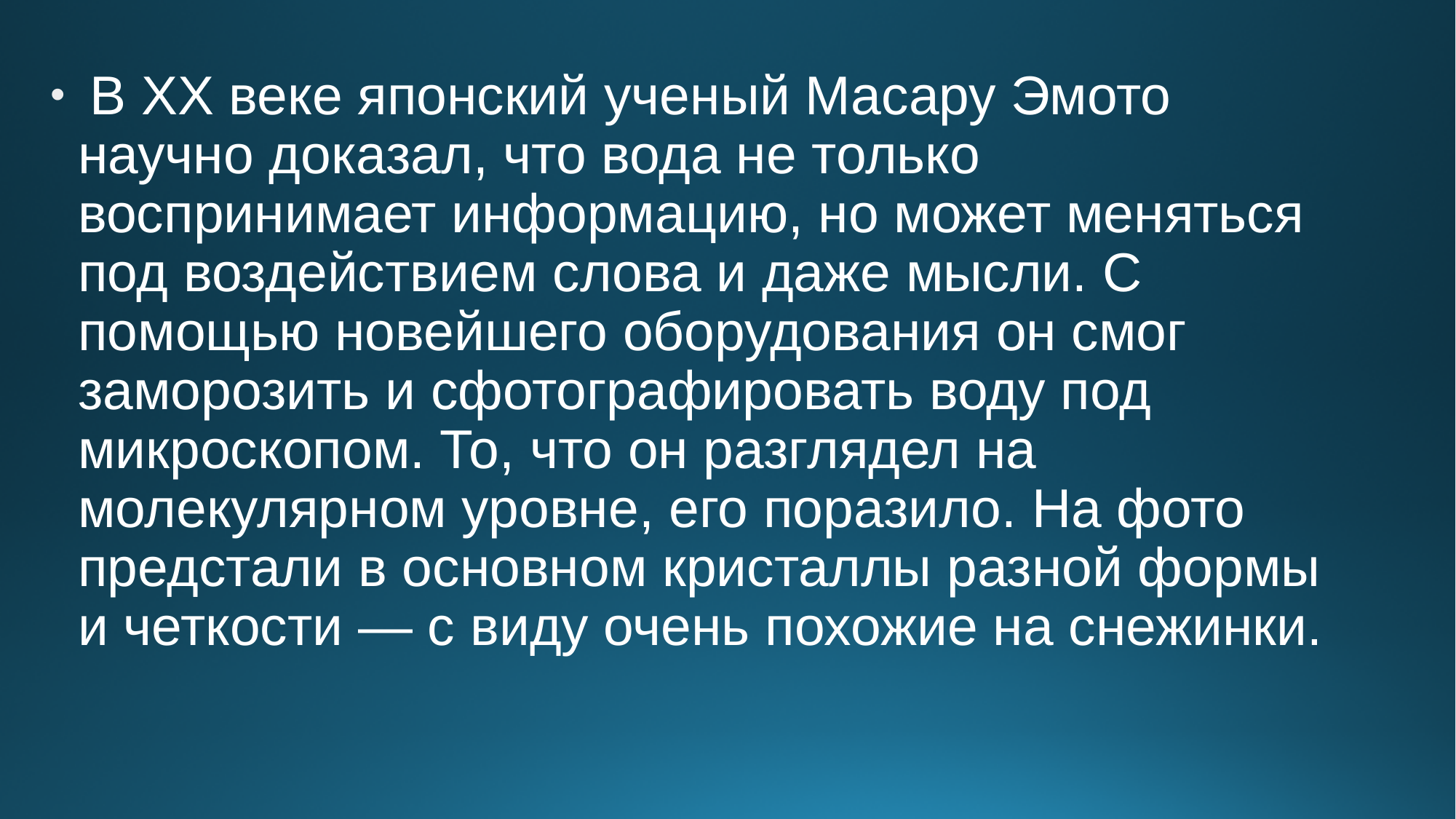

#
 В XX веке японский ученый Масару Эмото научно доказал, что вода не только воспринимает информацию, но может меняться под воздействием слова и даже мысли. С помощью новейшего оборудования он смог заморозить и сфотографировать воду под микроскопом. То, что он разглядел на молекулярном уровне, его поразило. На фото предстали в основном кристаллы разной формы и четкости — с виду очень похожие на снежинки.